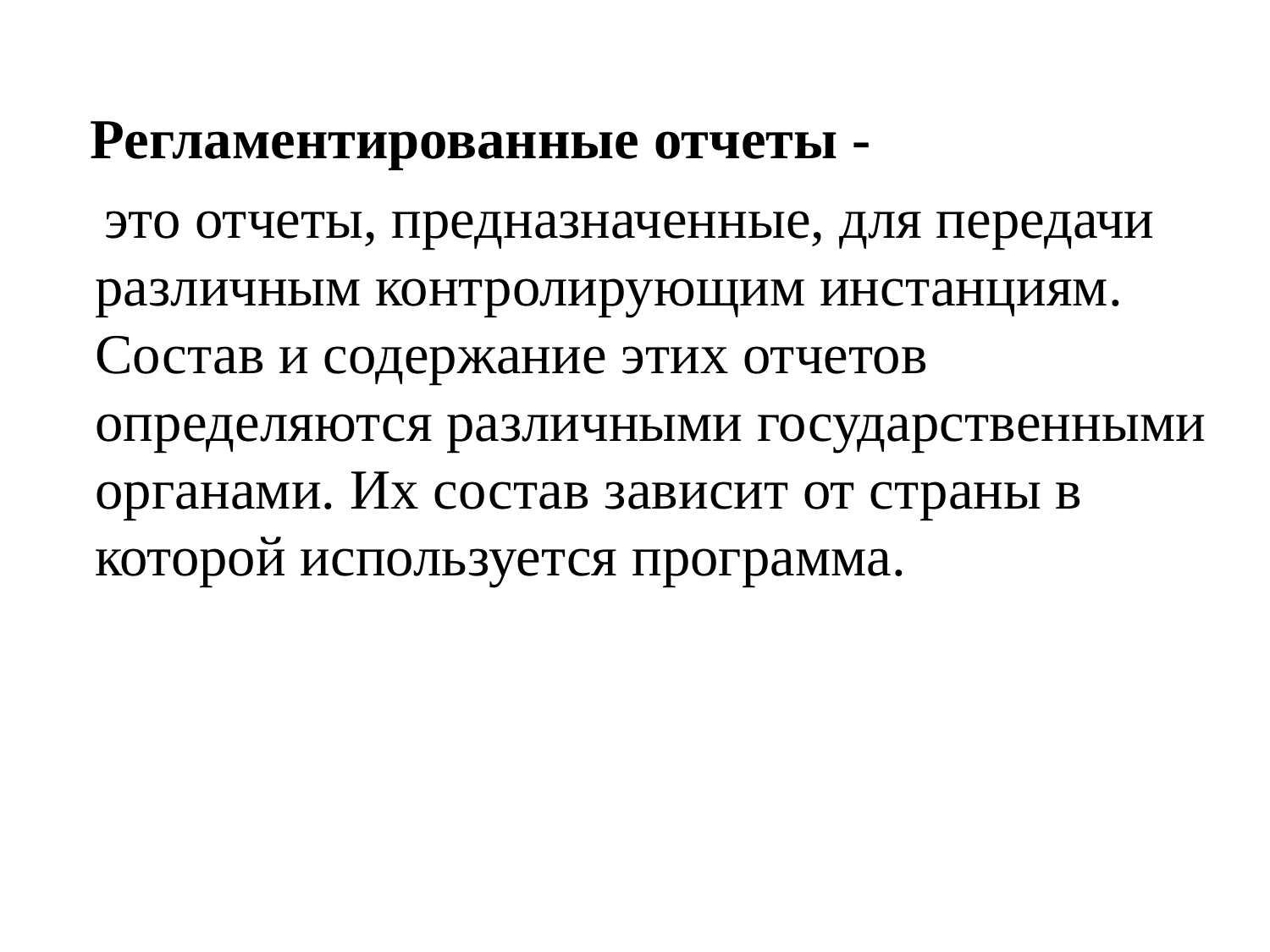

Регламентированные отчеты -
    это отчеты, предназначенные, для передачи различным контролирующим инстанциям. Состав и содержание этих отчетов определяются различными государственными органами. Их состав зависит от страны в которой используется программа.